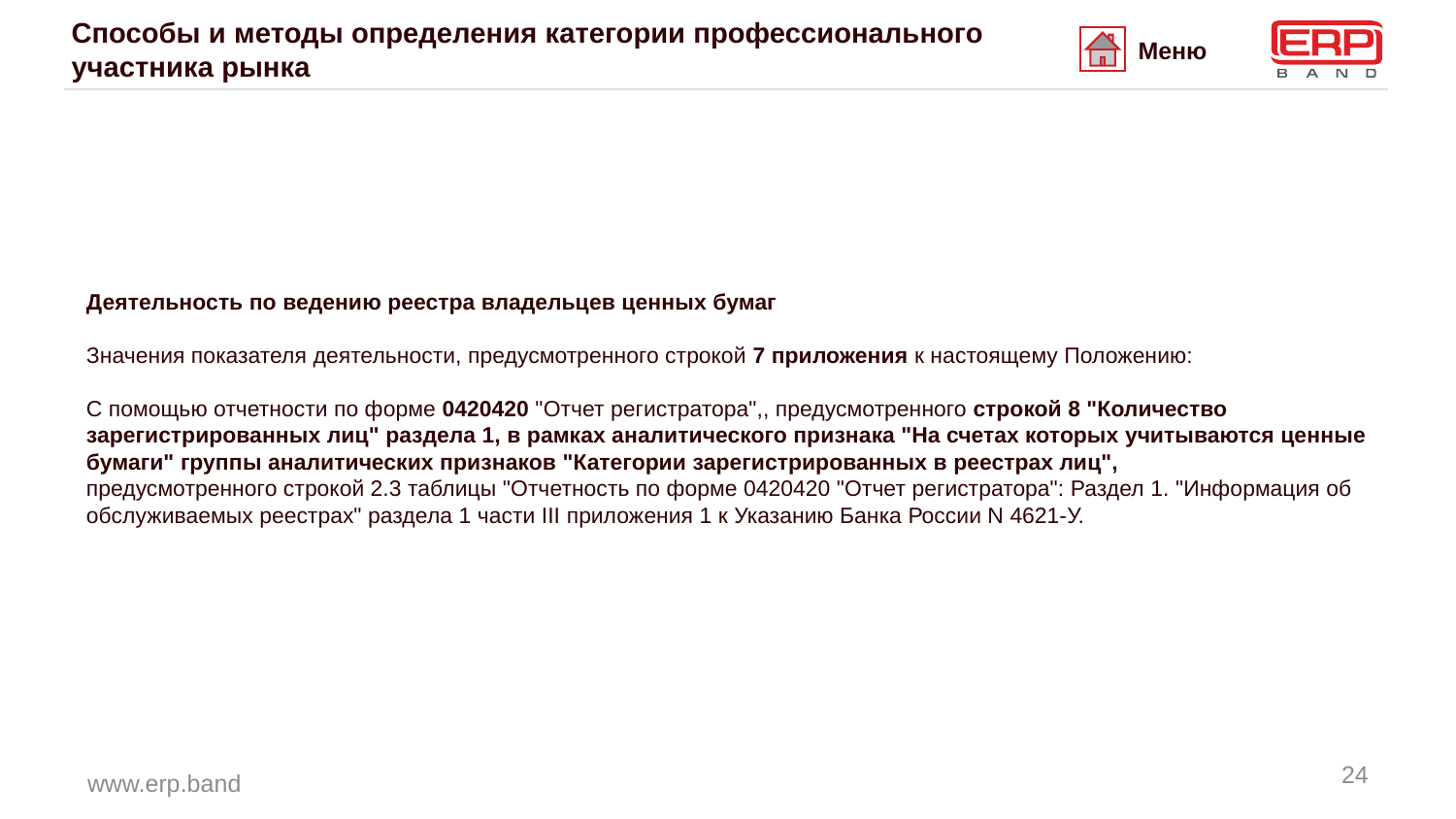

# Способы и методы определения категории профессионального участника рынка

Меню
Деятельность по ведению реестра владельцев ценных бумаг

Значения показателя деятельности, предусмотренного строкой 7 приложения к настоящему Положению:

С помощью отчетности по форме 0420420 "Отчет регистратора",, предусмотренного строкой 8 "Количество зарегистрированных лиц" раздела 1, в рамках аналитического признака "На счетах которых учитываются ценные бумаги" группы аналитических признаков "Категории зарегистрированных в реестрах лиц", предусмотренного строкой 2.3 таблицы "Отчетность по форме 0420420 "Отчет регистратора": Раздел 1. "Информация об обслуживаемых реестрах" раздела 1 части III приложения 1 к Указанию Банка России N 4621-У.

24